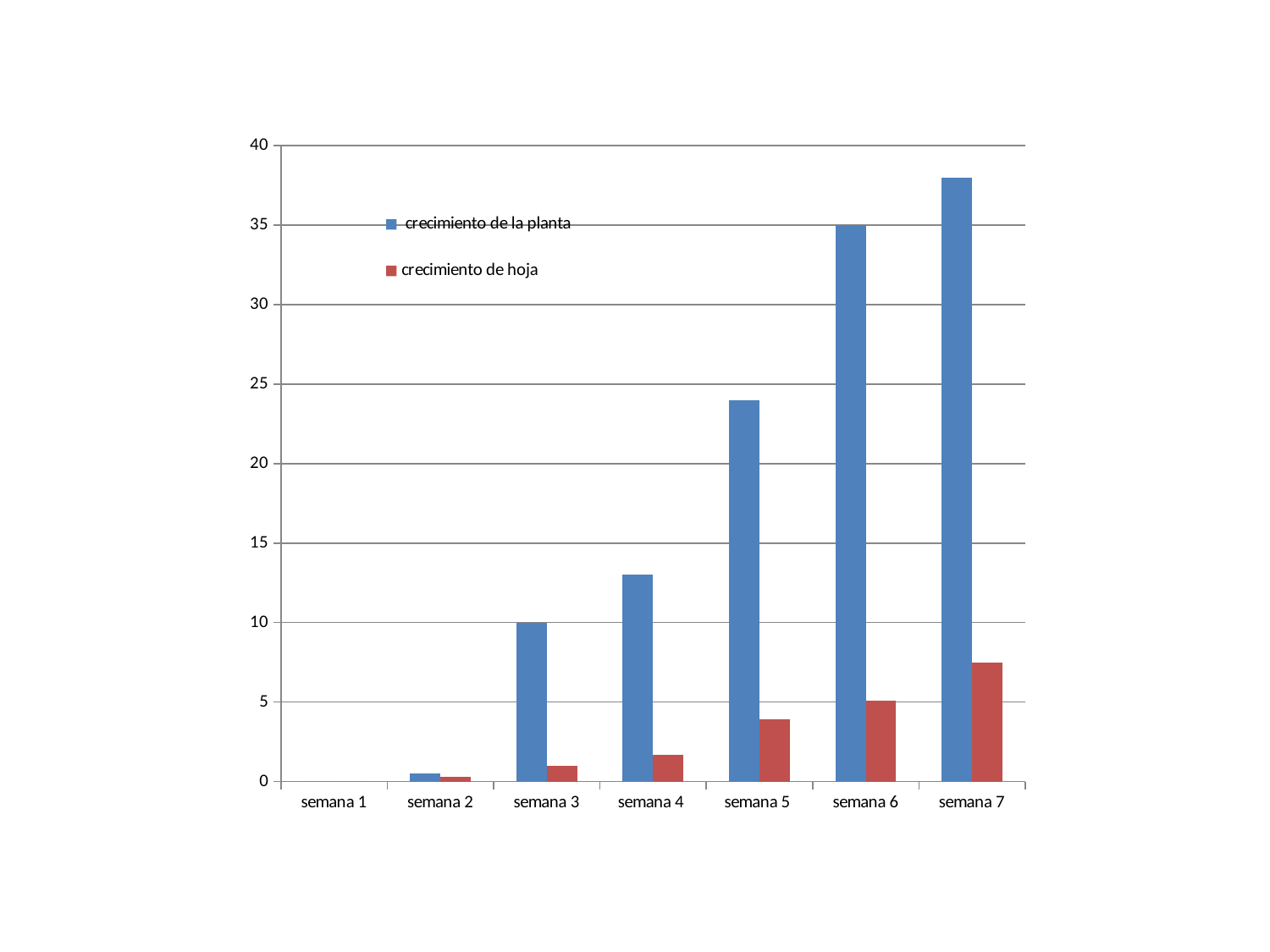

### Chart

| Category |  crecimiento de la planta | crecimiento de hoja |
|---|---|---|
| semana 1 | 0.0 | 0.0 |
| semana 2 | 0.5 | 0.3 |
| semana 3 | 10.0 | 1.0 |
| semana 4  | 13.0 | 1.7 |
| semana 5  | 24.0 | 3.9 |
| semana 6 | 35.0 | 5.1 |
| semana 7 | 38.0 | 7.5 |